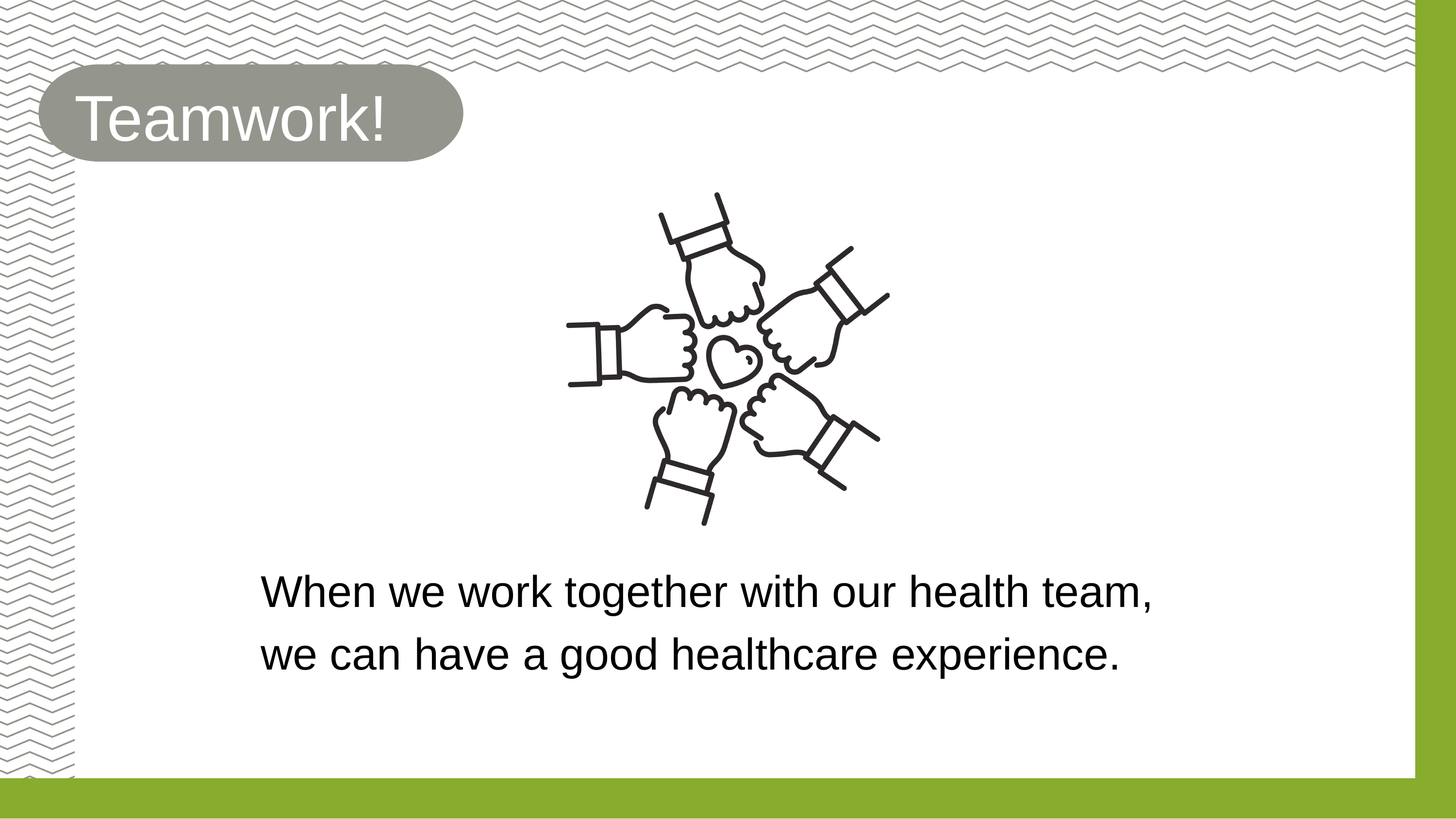

Teamwork!

When we work together with our health team, we can have a good healthcare experience.